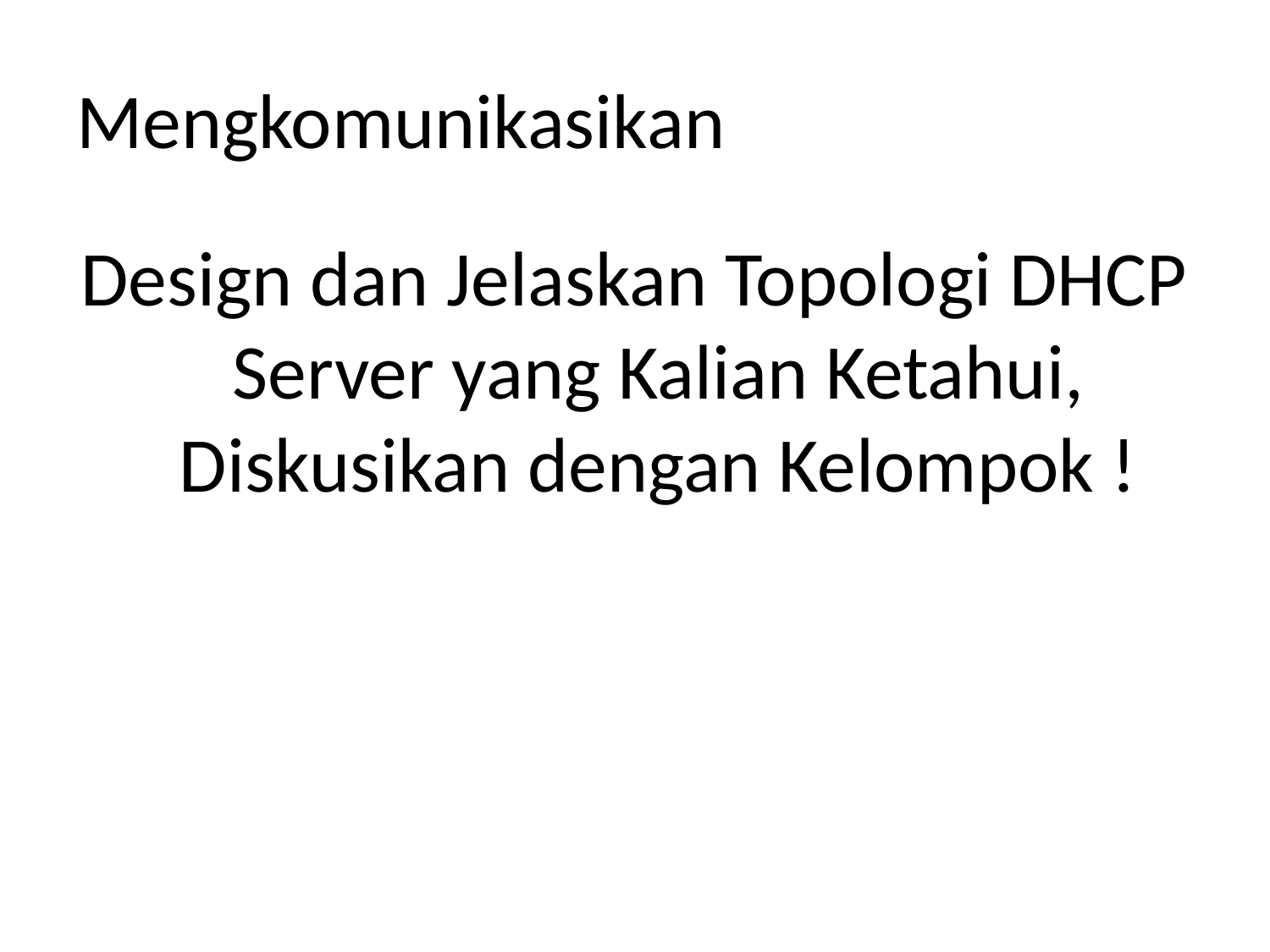

# Mengkomunikasikan
Design dan Jelaskan Topologi DHCP Server yang Kalian Ketahui, Diskusikan dengan Kelompok !